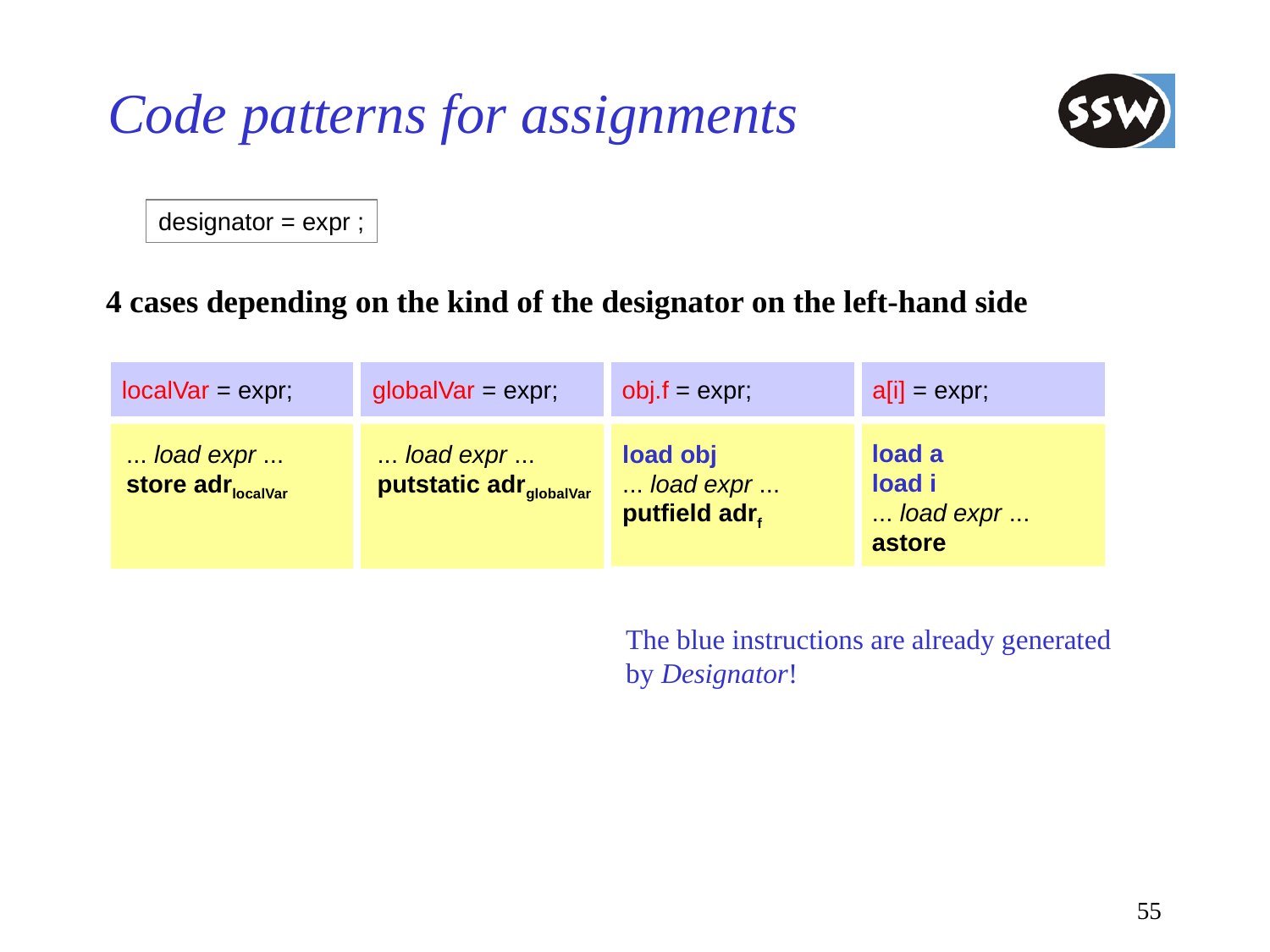

# Code patterns for assignments
designator = expr ;
4 cases depending on the kind of the designator on the left-hand side

localVar = expr;
globalVar = expr;
obj.f = expr;
a[i] = expr;

... load expr ...
store adrlocalVar

... load expr ...
putstatic adrglobalVar

load obj
... load expr ...
putfield adrf

load a
load i
... load expr ...
astore
The blue instructions are already generated
by Designator!
55